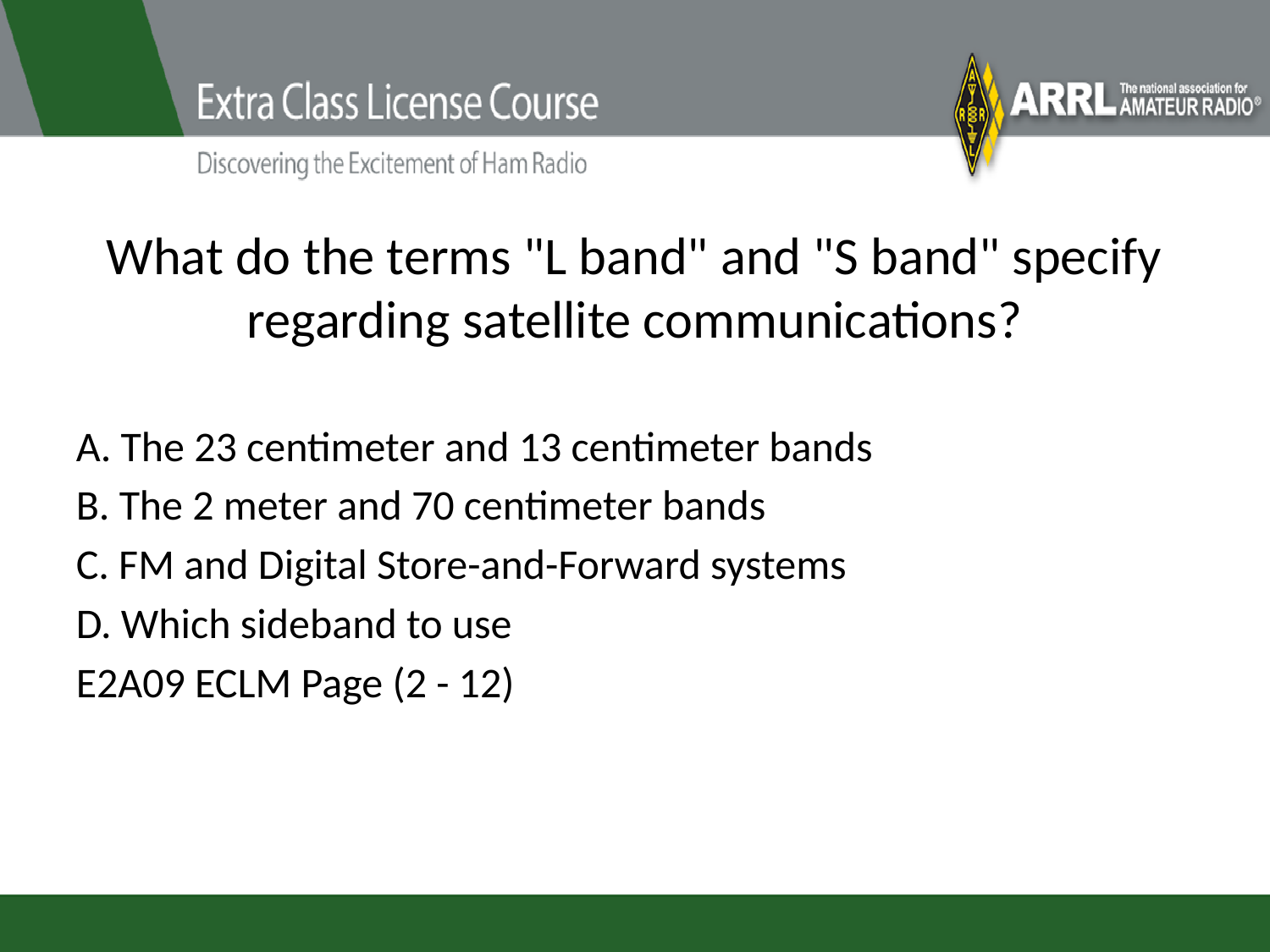

# What do the terms "L band" and "S band" specify regarding satellite communications?
A. The 23 centimeter and 13 centimeter bands
B. The 2 meter and 70 centimeter bands
C. FM and Digital Store-and-Forward systems
D. Which sideband to use
E2A09 ECLM Page (2 - 12)